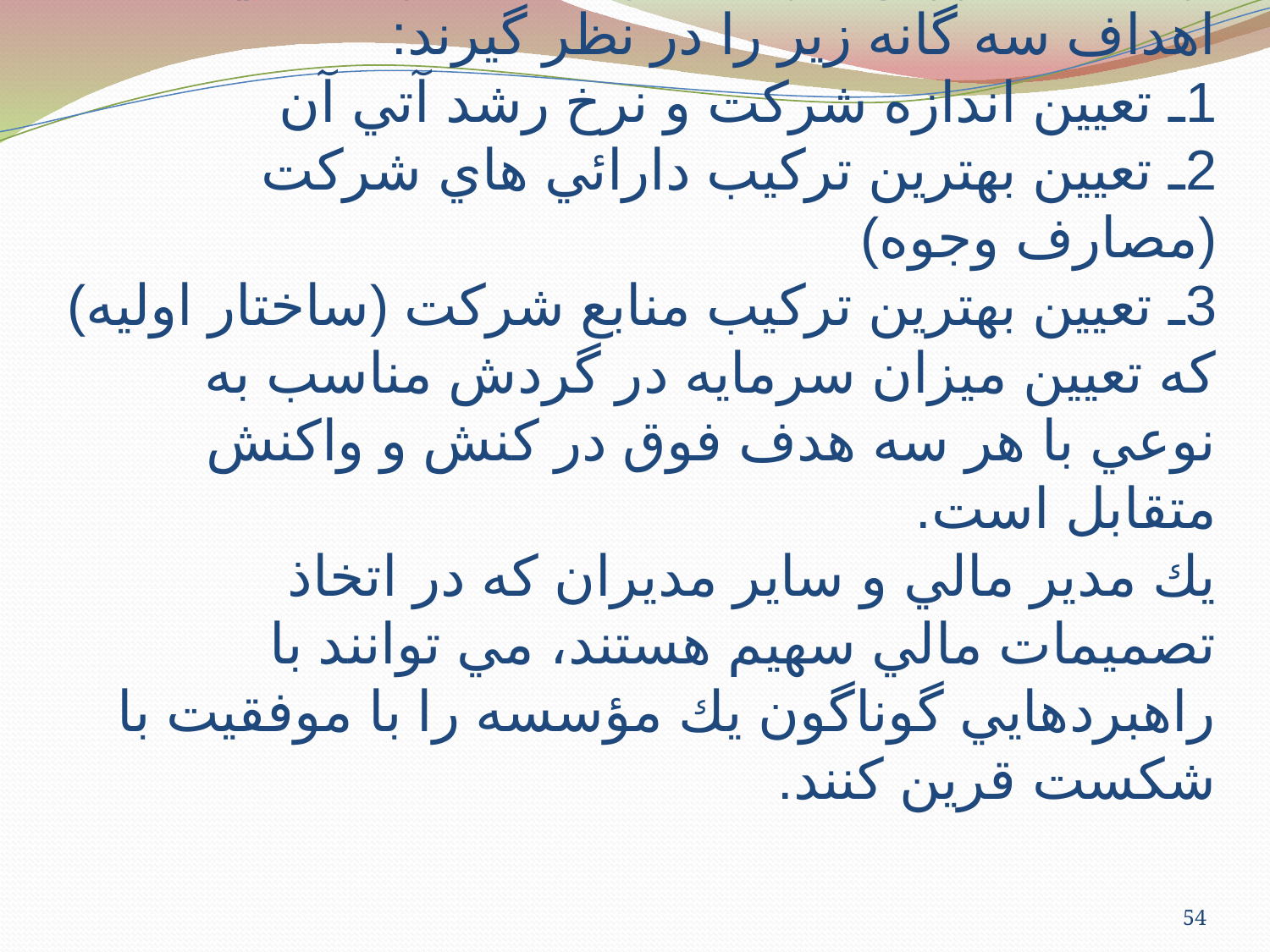

# از سوي ديگر مي دانيم كه براي به حداكثر رسانيدن ارزش سهام شركت، مديران مالي بايد اهداف سه گانه زير را در نظر گيرند: 1ـ تعيين اندازه شركت و نرخ رشد آتي آن 2ـ تعيين بهترين تركيب دارائي هاي شركت (مصارف وجوه) 3ـ تعيين بهترين تركيب منابع شركت (ساختار اوليه) كه تعيين ميزان سرمايه در گردش مناسب به نوعي با هر سه هدف فوق در كنش و واكنش متقابل است. يك مدير مالي و ساير مديران كه در اتخاذ تصميمات مالي سهيم هستند، مي توانند با راهبردهایي گوناگون يك مؤسسه را با موفقيت با شكست قرين كنند.
54